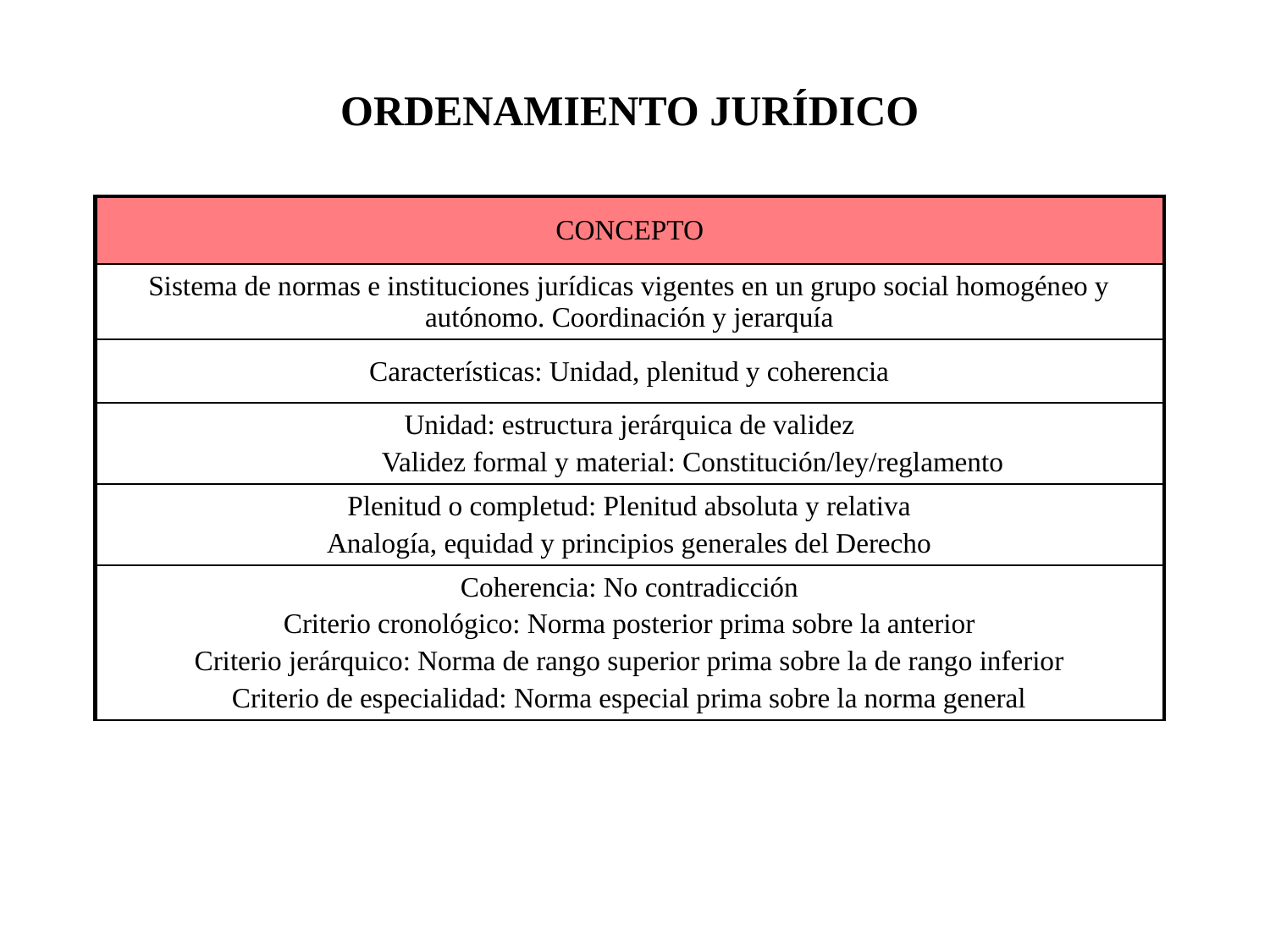

# ORDENAMIENTO JURÍDICO
| CONCEPTO |
| --- |
| Sistema de normas e instituciones jurídicas vigentes en un grupo social homogéneo y autónomo. Coordinación y jerarquía |
| Características: Unidad, plenitud y coherencia |
| Unidad: estructura jerárquica de validez Validez formal y material: Constitución/ley/reglamento |
| Plenitud o completud: Plenitud absoluta y relativa Analogía, equidad y principios generales del Derecho |
| Coherencia: No contradicción Criterio cronológico: Norma posterior prima sobre la anterior Criterio jerárquico: Norma de rango superior prima sobre la de rango inferior Criterio de especialidad: Norma especial prima sobre la norma general |